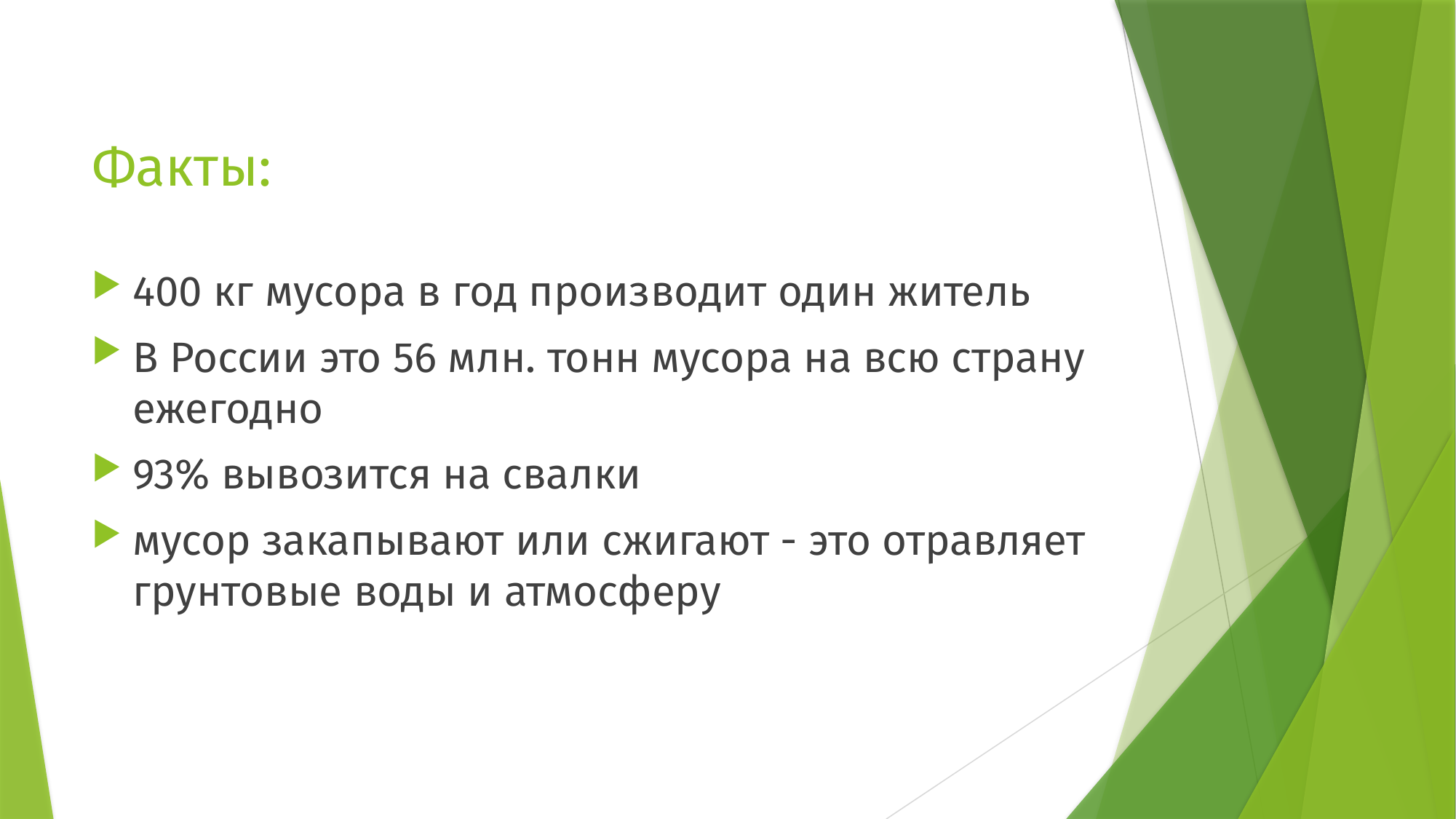

# Факты:
400 кг мусора в год производит один житель
В России это 56 млн. тонн мусора на всю страну ежегодно
93% вывозится на свалки
мусор закапывают или сжигают - это отравляет грунтовые воды и атмосферу